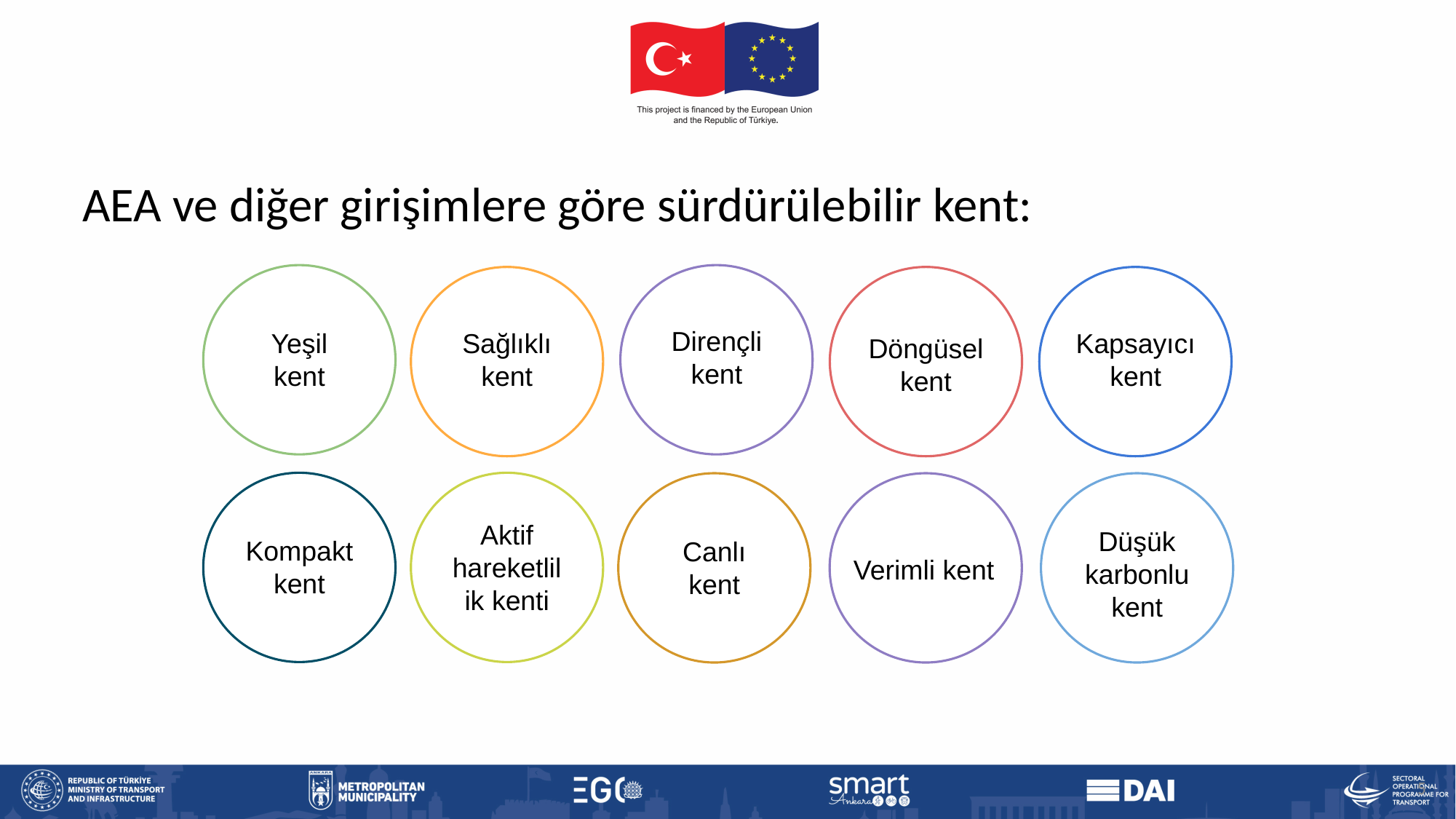

# AEA ve diğer girişimlere göre sürdürülebilir kent:

Yeşil kent

Dirençli kent

Sağlıklı kent

Döngüsel kent

Kapsayıcı kent

Kompakt kent

Aktif hareketlilik kenti

Canlı kent

Verimli kent

Düşük karbonlu kent
5